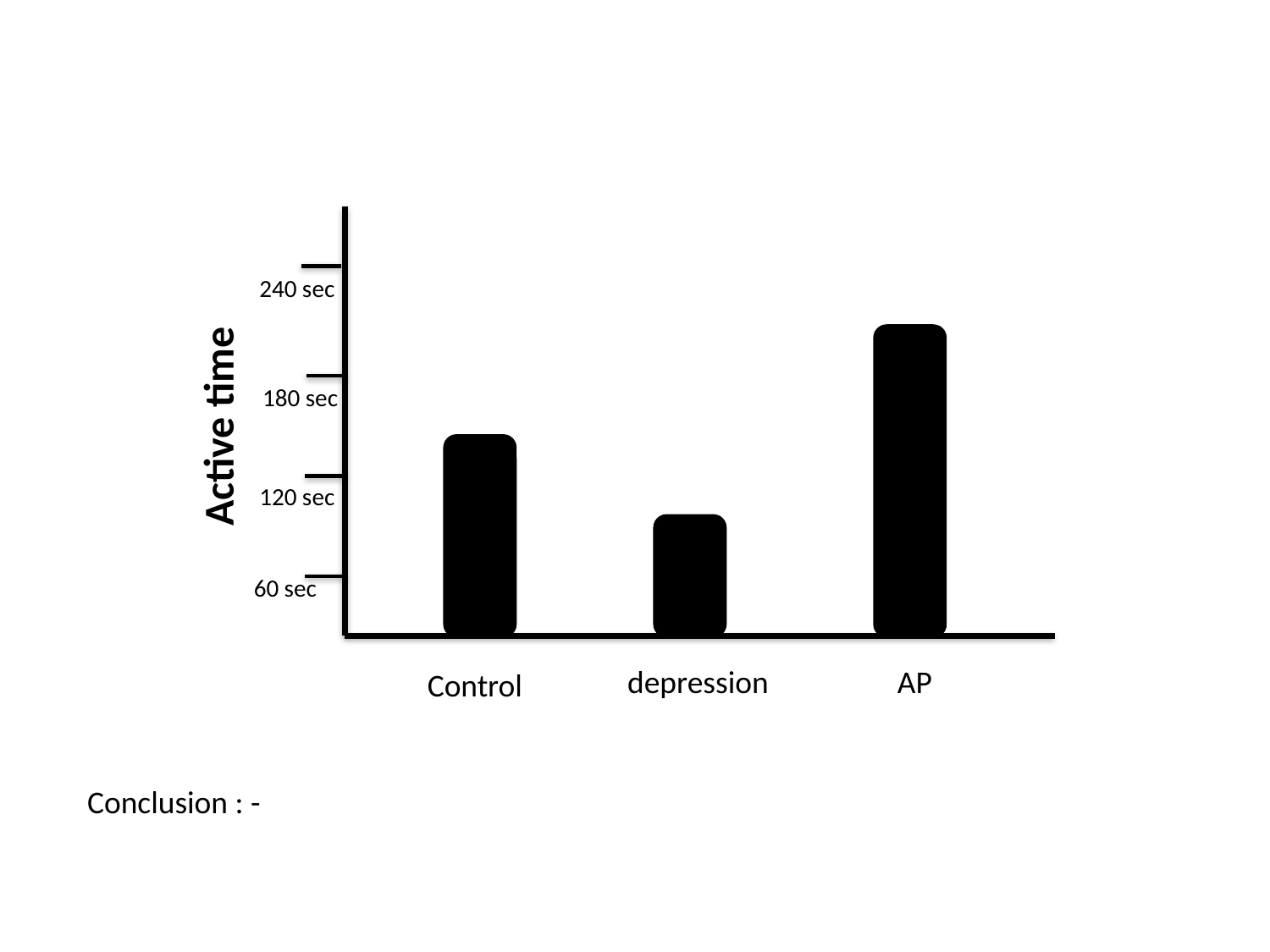

240 sec

180 sec
Active time

120 sec

60 sec
depression
AP
Control
Conclusion : -